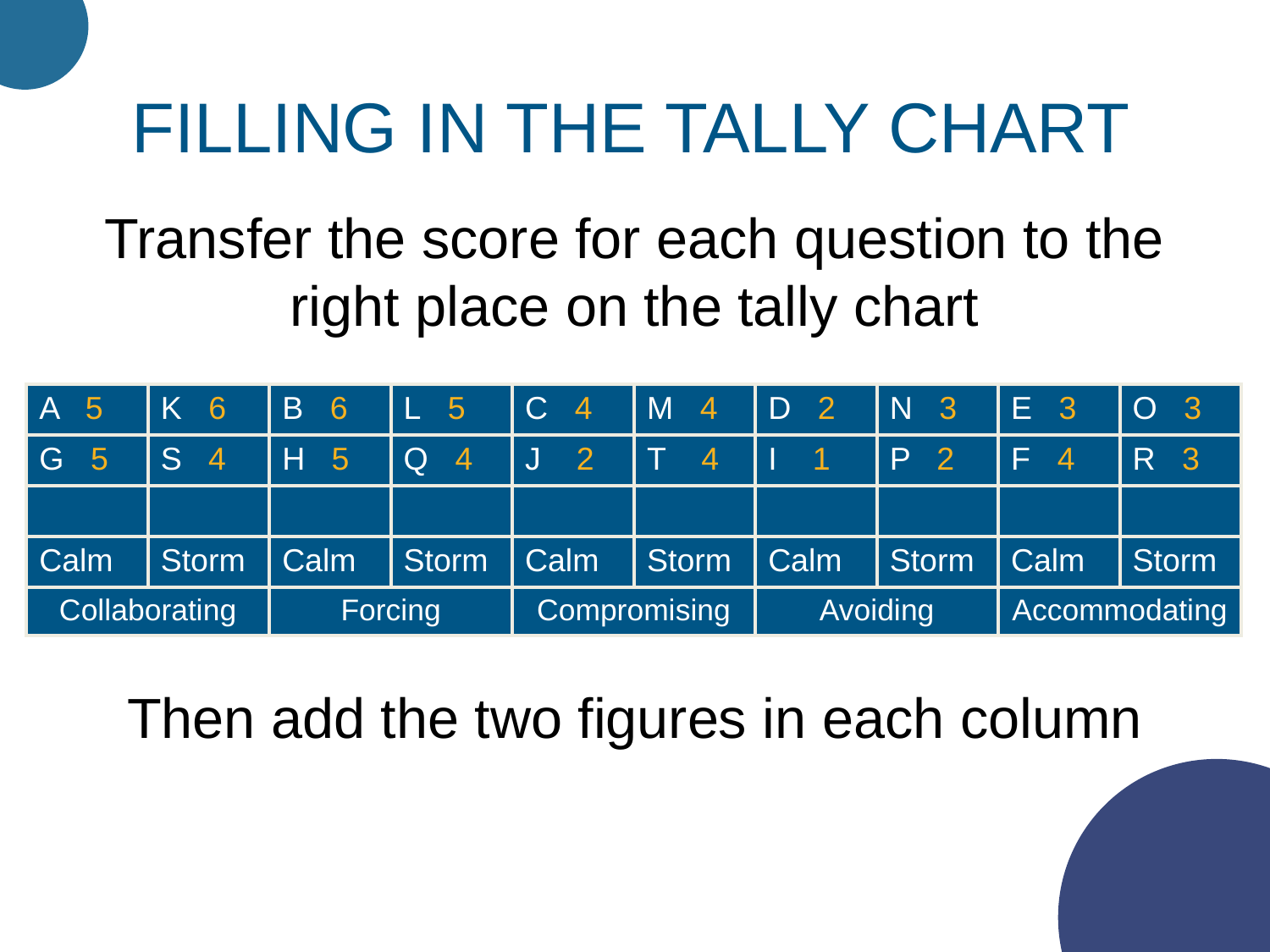

Filling in the tally chart
Transfer the score for each question to the right place on the tally chart
| A 5 | K 6 | B 6 | L 5 | C 4 | M 4 | D 2 | N 3 | E 3 | O 3 |
| --- | --- | --- | --- | --- | --- | --- | --- | --- | --- |
| G 5 | S 4 | H 5 | Q 4 | J 2 | T 4 | I 1 | P 2 | F 4 | R 3 |
|  |  |  |  |  |  |  |  |  |  |
| Calm | Storm | Calm | Storm | Calm | Storm | Calm | Storm | Calm | Storm |
| Collaborating |  | Forcing |  | Compromising |  | Avoiding |  | Accommodating |  |
Then add the two figures in each column